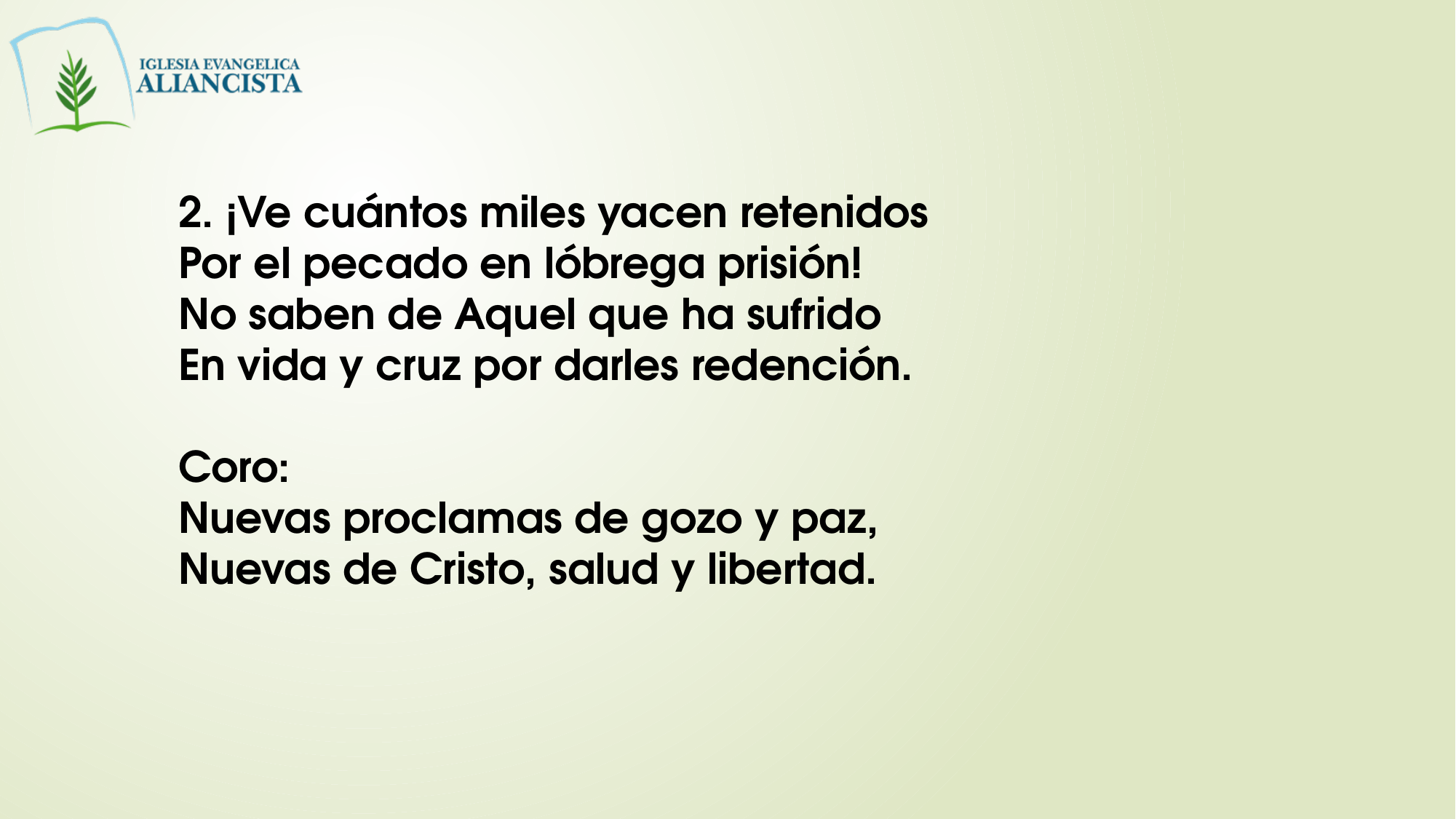

2. ¡Ve cuántos miles yacen retenidos
Por el pecado en lóbrega prisión!
No saben de Aquel que ha sufrido
En vida y cruz por darles redención.

Coro:
Nuevas proclamas de gozo y paz,
Nuevas de Cristo, salud y libertad.